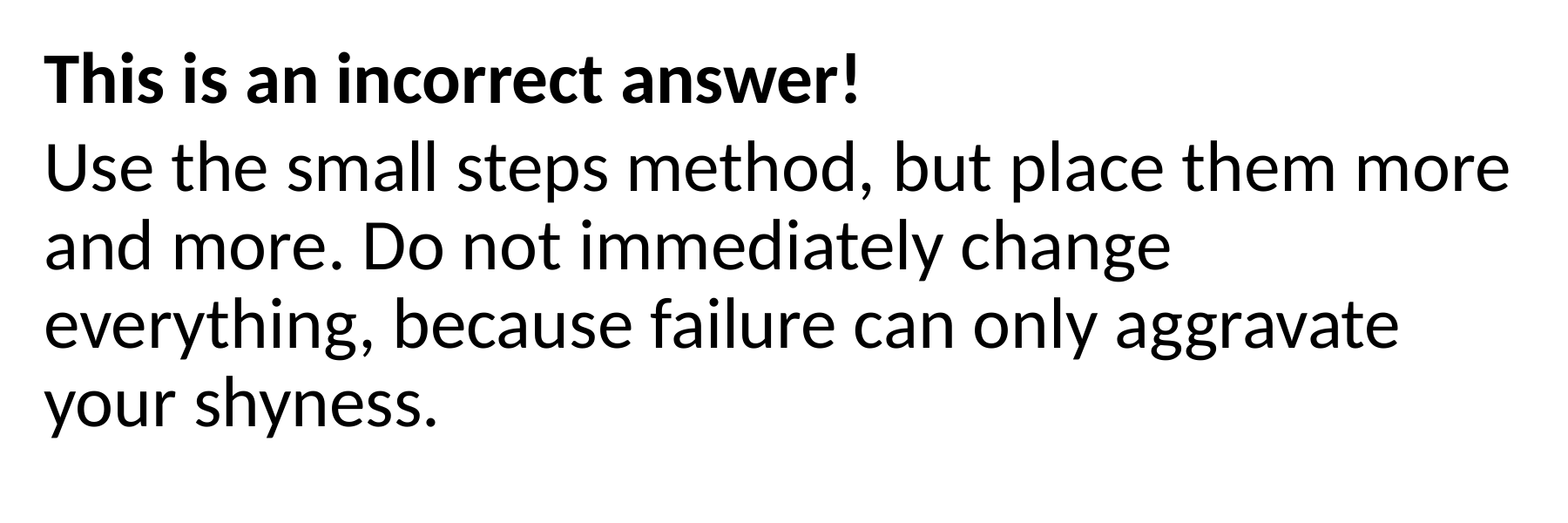

This is an incorrect answer!
Use the small steps method, but place them more and more. Do not immediately change everything, because failure can only aggravate your shyness.